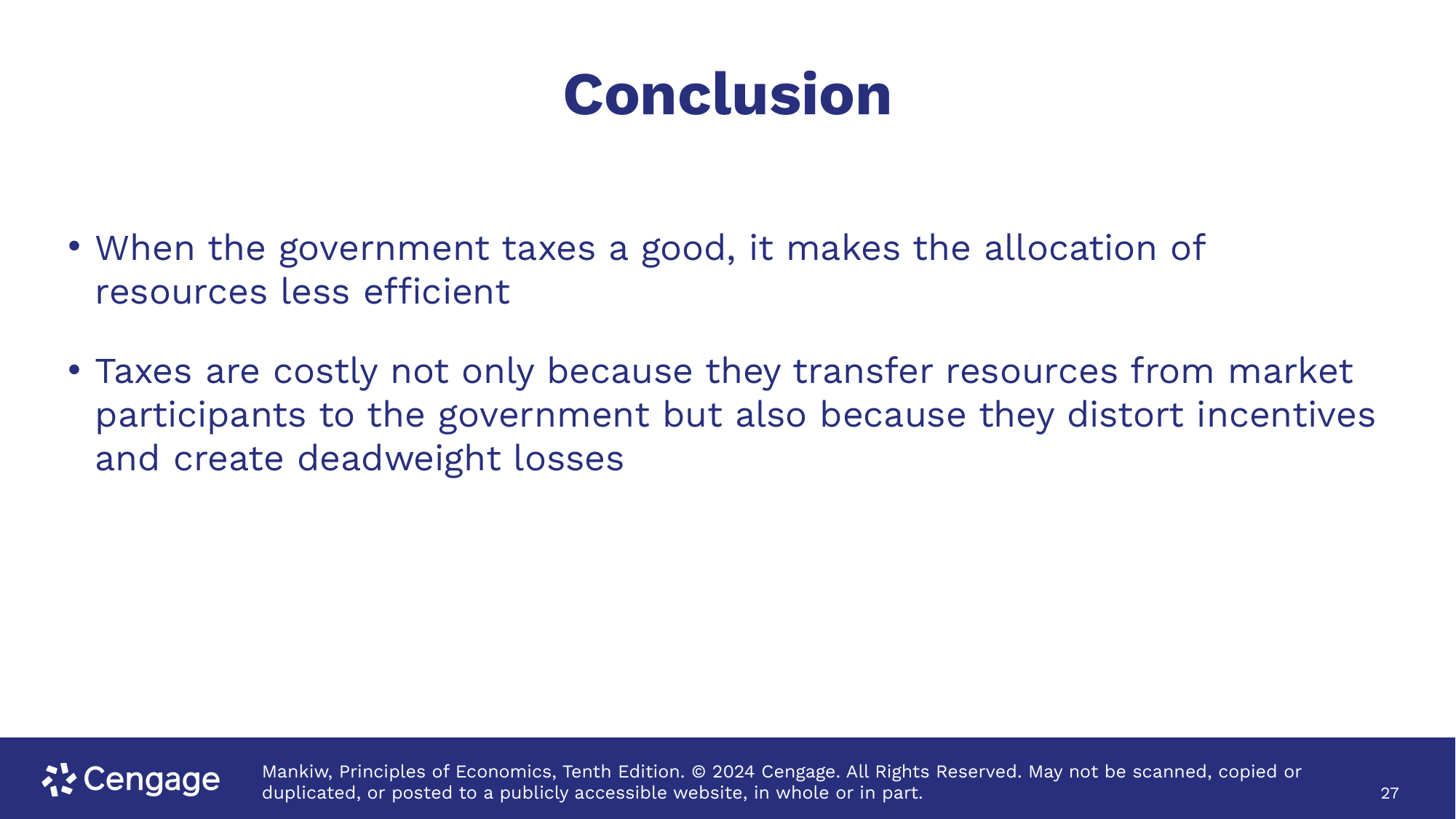

# Conclusion
When the government taxes a good, it makes the allocation of resources less efficient
Taxes are costly not only because they transfer resources from market participants to the government but also because they distort incentives and create deadweight losses